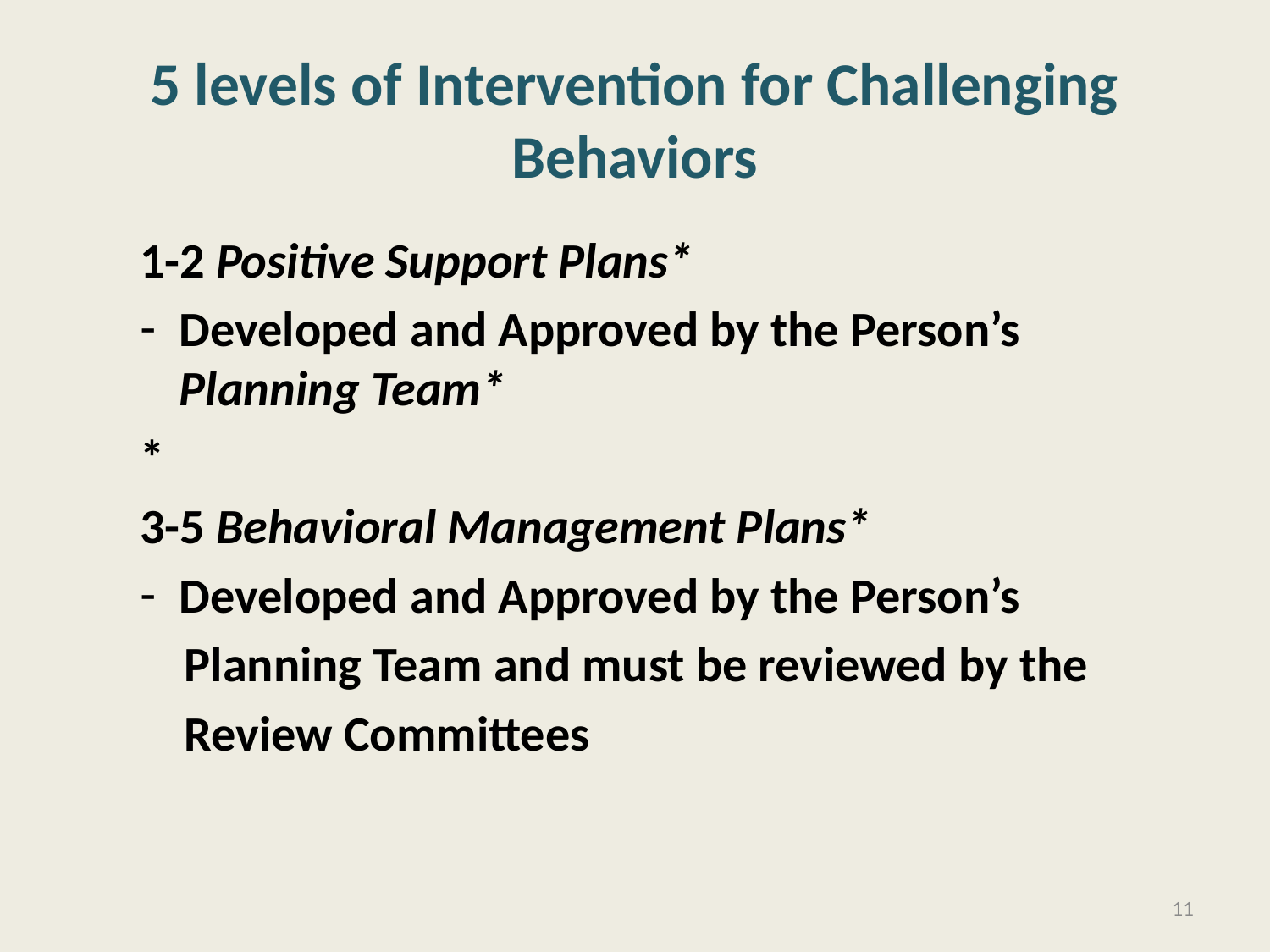

# 5 levels of Intervention for Challenging Behaviors
1-2 Positive Support Plans*
Developed and Approved by the Person’s     Planning Team*
*
3-5 Behavioral Management Plans*
Developed and Approved by the Person’s
    Planning Team and must be reviewed by the
    Review Committees

11